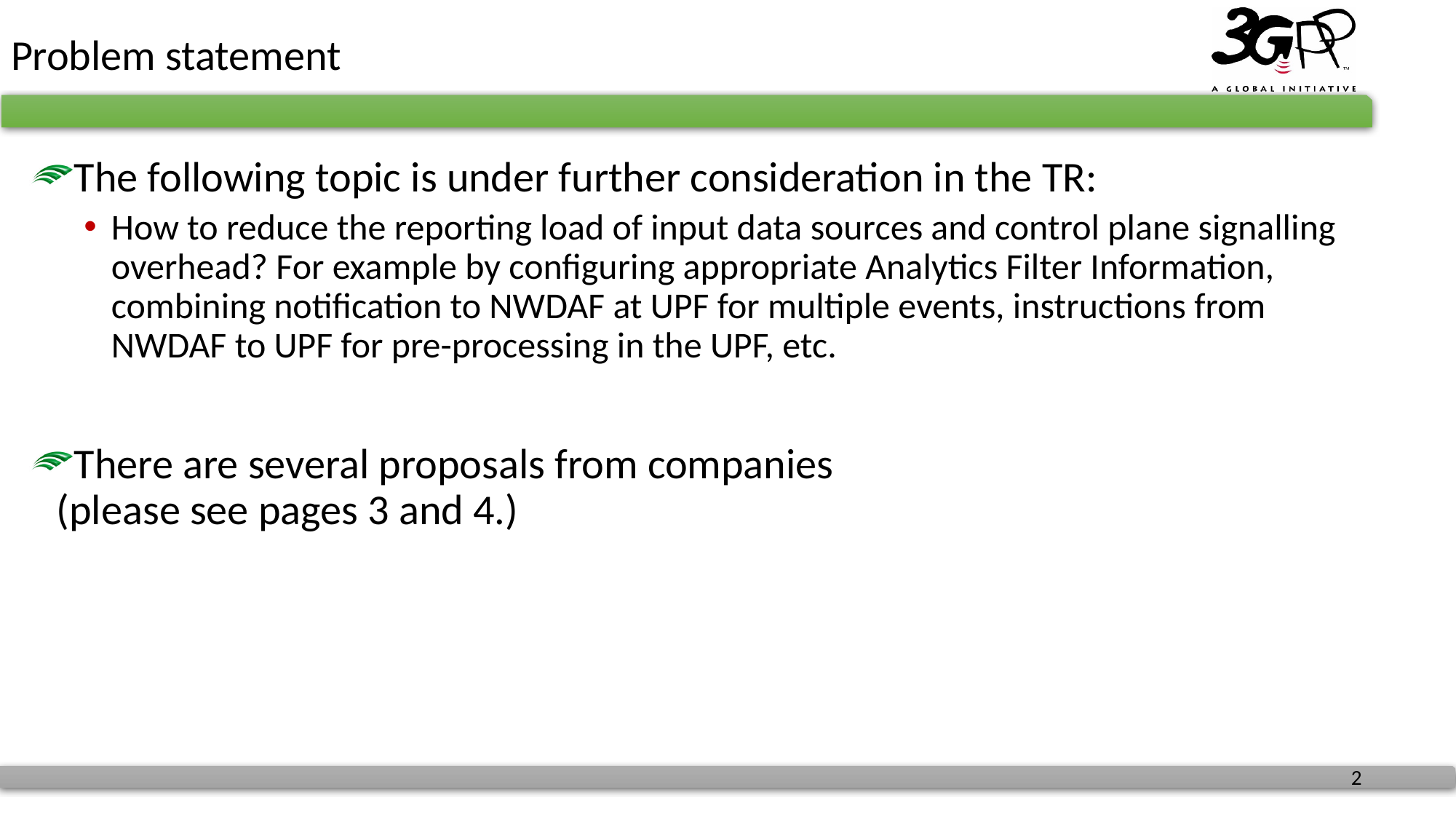

# Problem statement
The following topic is under further consideration in the TR:
How to reduce the reporting load of input data sources and control plane signalling overhead? For example by configuring appropriate Analytics Filter Information, combining notification to NWDAF at UPF for multiple events, instructions from NWDAF to UPF for pre-processing in the UPF, etc.

There are several proposals from companies
(please see pages 3 and 4.)